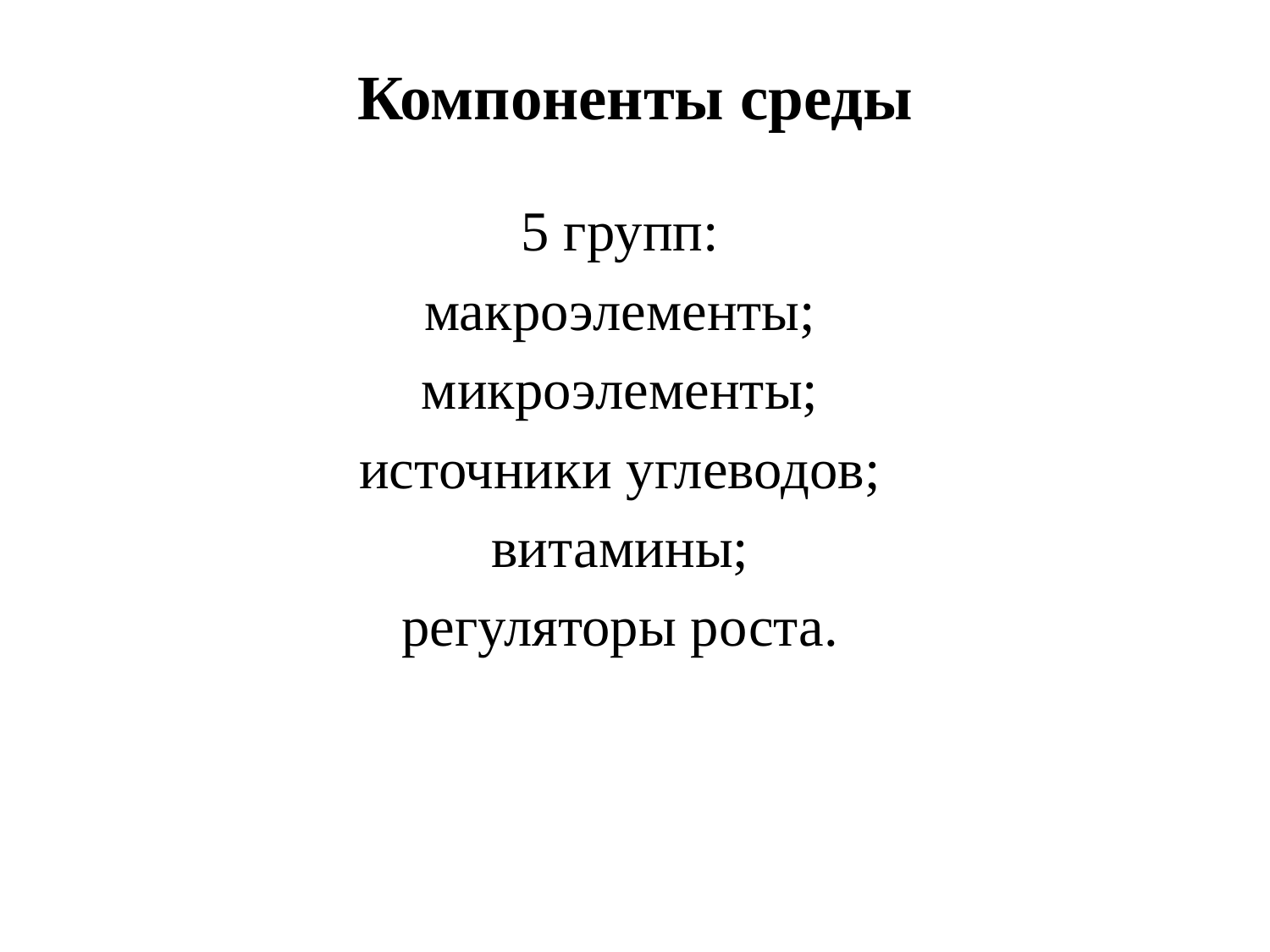

# Компоненты среды
5 групп:
макроэлементы;
микроэлементы;
источники углеводов;
витамины;
регуляторы роста.